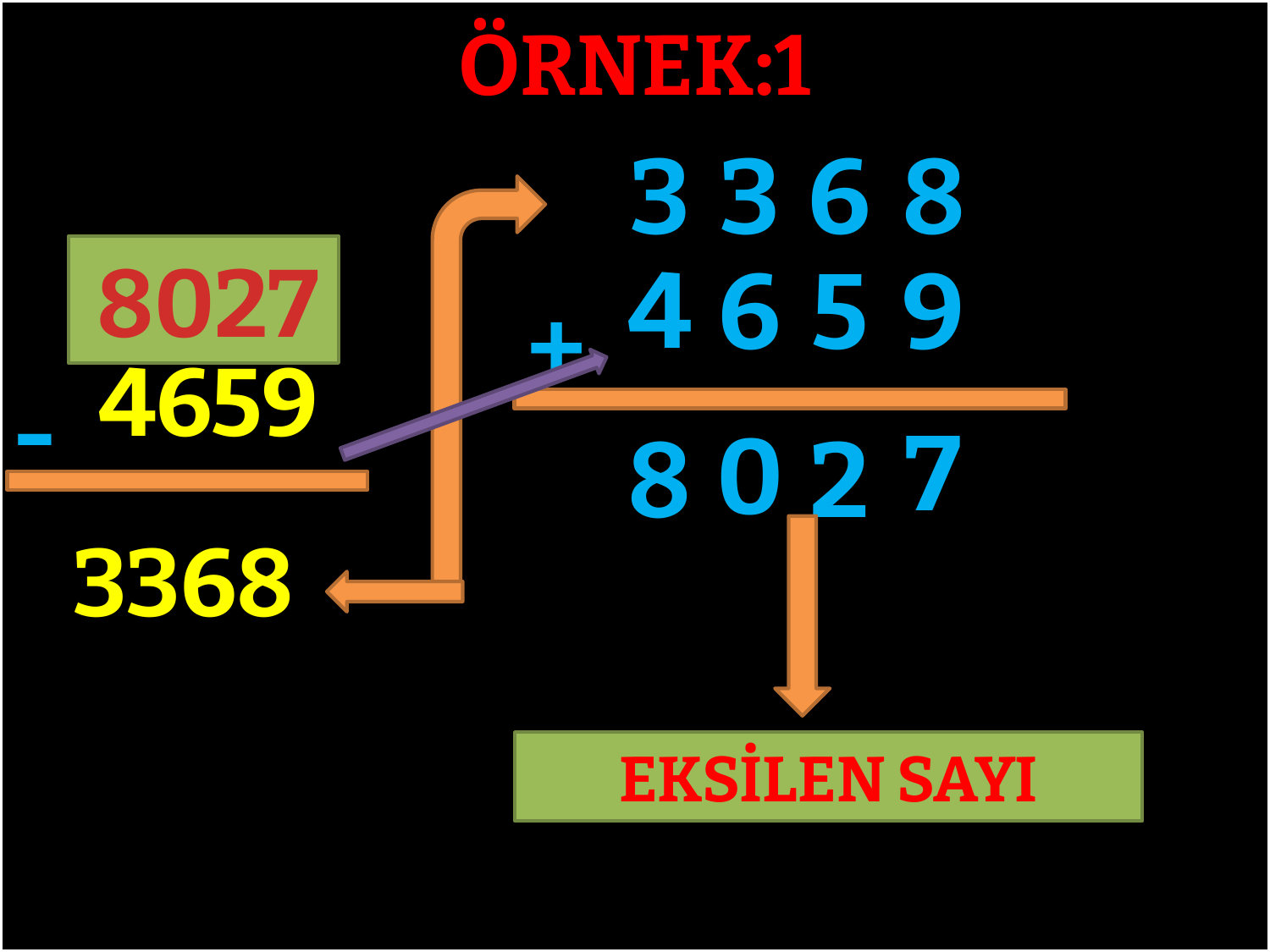

ÖRNEK:1
3
3
6
8

8027

4
6
5
9
+
#
4659
-

7
0
8
2

3368

EKSİLEN SAYI